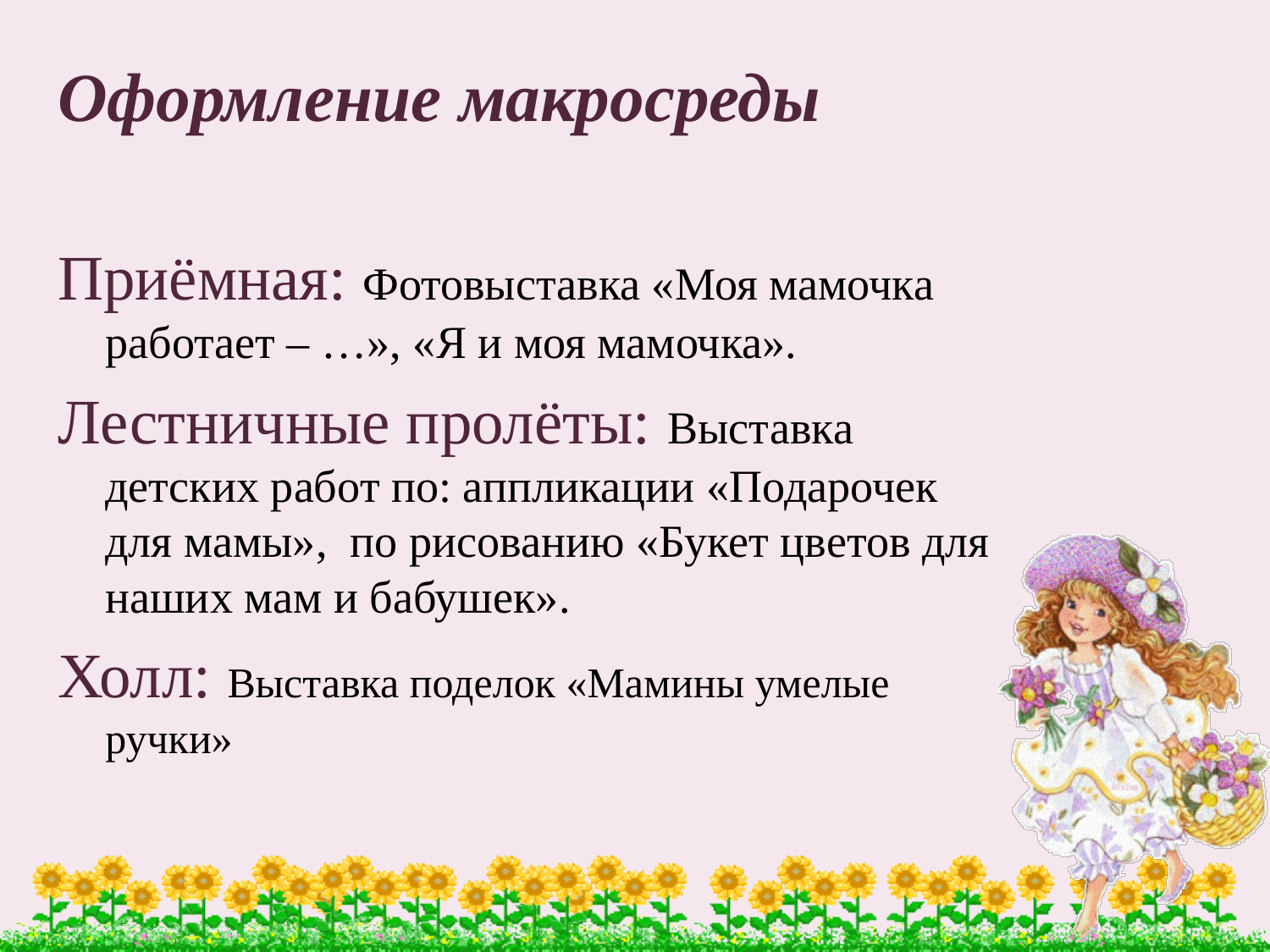

Оформление макросреды

Приёмная: Фотовыставка «Моя мамочка работает – …», «Я и моя мамочка».
Лестничные пролёты: Выставка детских работ по: аппликации «Подарочек для мамы»,  по рисованию «Букет цветов для наших мам и бабушек».
Холл: Выставка поделок «Мамины умелые ручки»